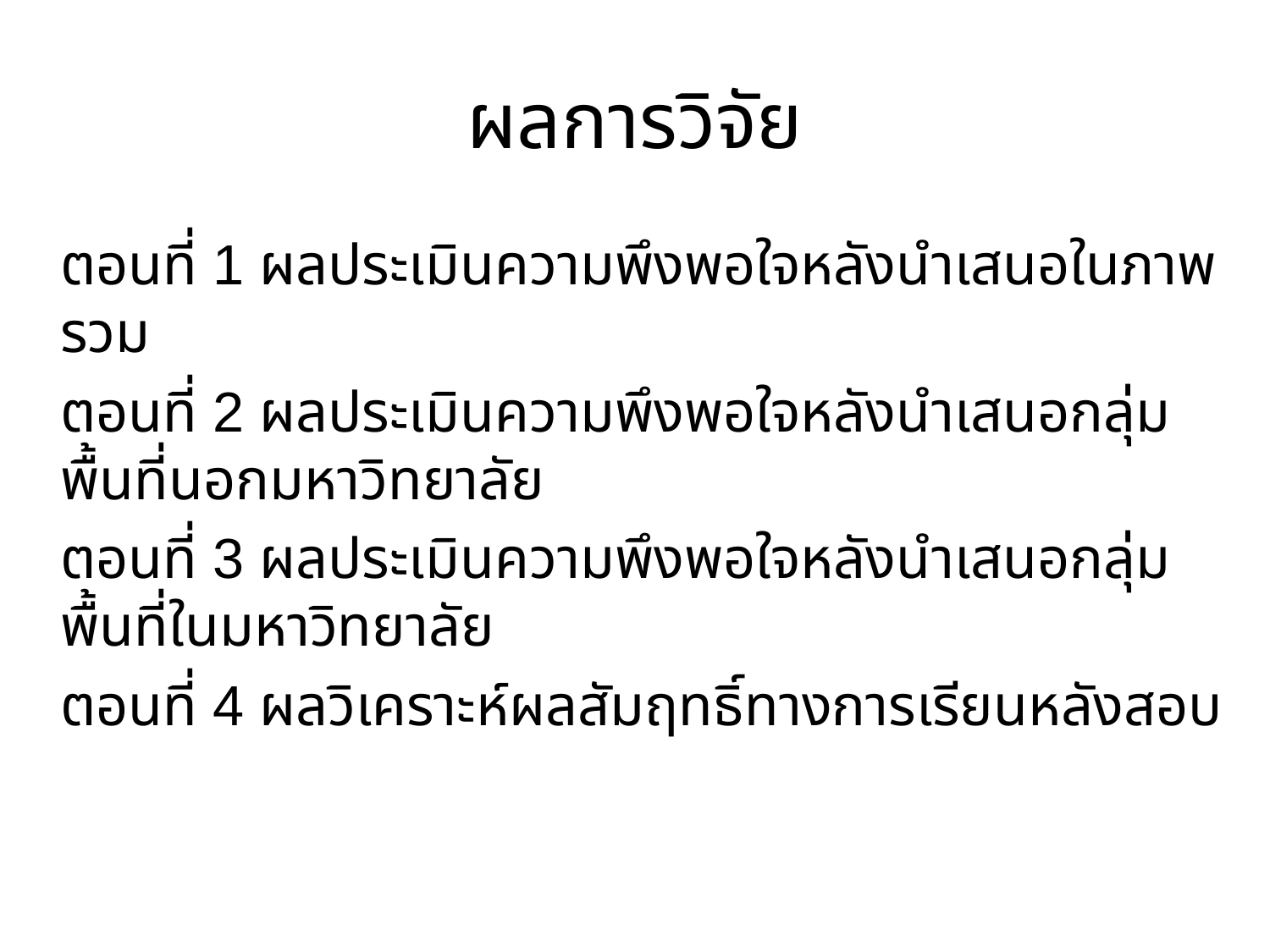

# ผลการวิจัย
	ตอนที่ 1 ผลประเมินความพึงพอใจหลังนำเสนอในภาพรวม
 	ตอนที่ 2 ผลประเมินความพึงพอใจหลังนำเสนอกลุ่มพื้นที่นอกมหาวิทยาลัย
	ตอนที่ 3 ผลประเมินความพึงพอใจหลังนำเสนอกลุ่มพื้นที่ในมหาวิทยาลัย
 	ตอนที่ 4 ผลวิเคราะห์ผลสัมฤทธิ์ทางการเรียนหลังสอบ